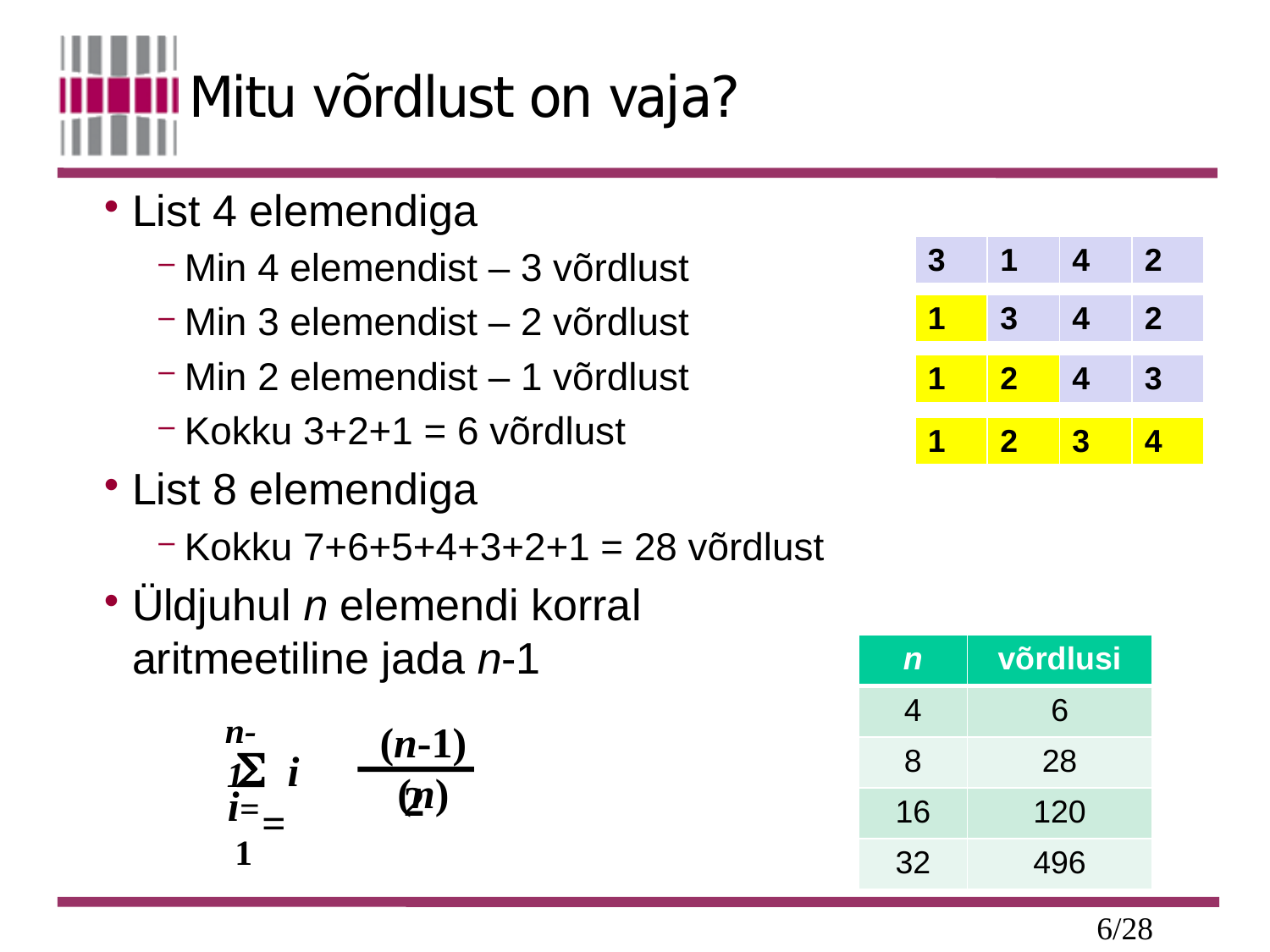

# Mitu võrdlust on vaja?
List 4 elemendiga
Min 4 elemendist – 3 võrdlust
Min 3 elemendist – 2 võrdlust
Min 2 elemendist – 1 võrdlust
Kokku 3+2+1 = 6 võrdlust
List 8 elemendiga
Kokku 7+6+5+4+3+2+1 = 28 võrdlust
Üldjuhul n elemendi korral
aritmeetiline jada n-1

| 3 | 1 | 4 | 2 |
| --- | --- | --- | --- |
| 1 | 3 | 4 | 2 |
| --- | --- | --- | --- |
| 1 | 2 | 4 | 3 |
| --- | --- | --- | --- |
| 1 | 2 | 3 | 4 |
| --- | --- | --- | --- |
| n | võrdlusi |
| --- | --- |
| 4 | 6 |
| 8 | 28 |
| 16 | 120 |
| 32 | 496 |
 n-1
(n-1)(n)
Σ  i  =
2
i=1